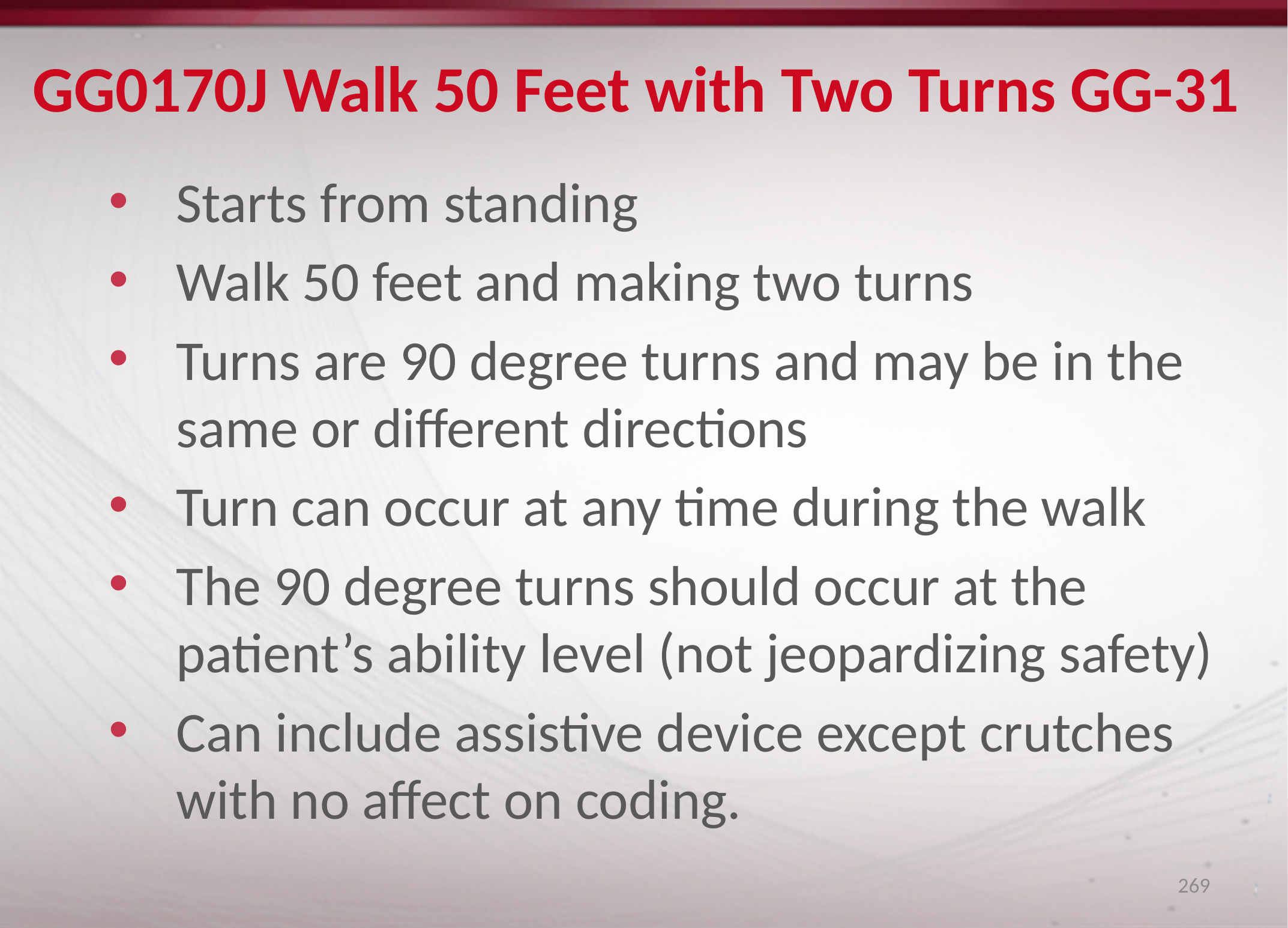

# GG0170J Walk 50 Feet with Two Turns GG-31
Starts from standing
Walk 50 feet and making two turns
Turns are 90 degree turns and may be in the same or different directions
Turn can occur at any time during the walk
The 90 degree turns should occur at the patient’s ability level (not jeopardizing safety)
Can include assistive device except crutches with no affect on coding.
269